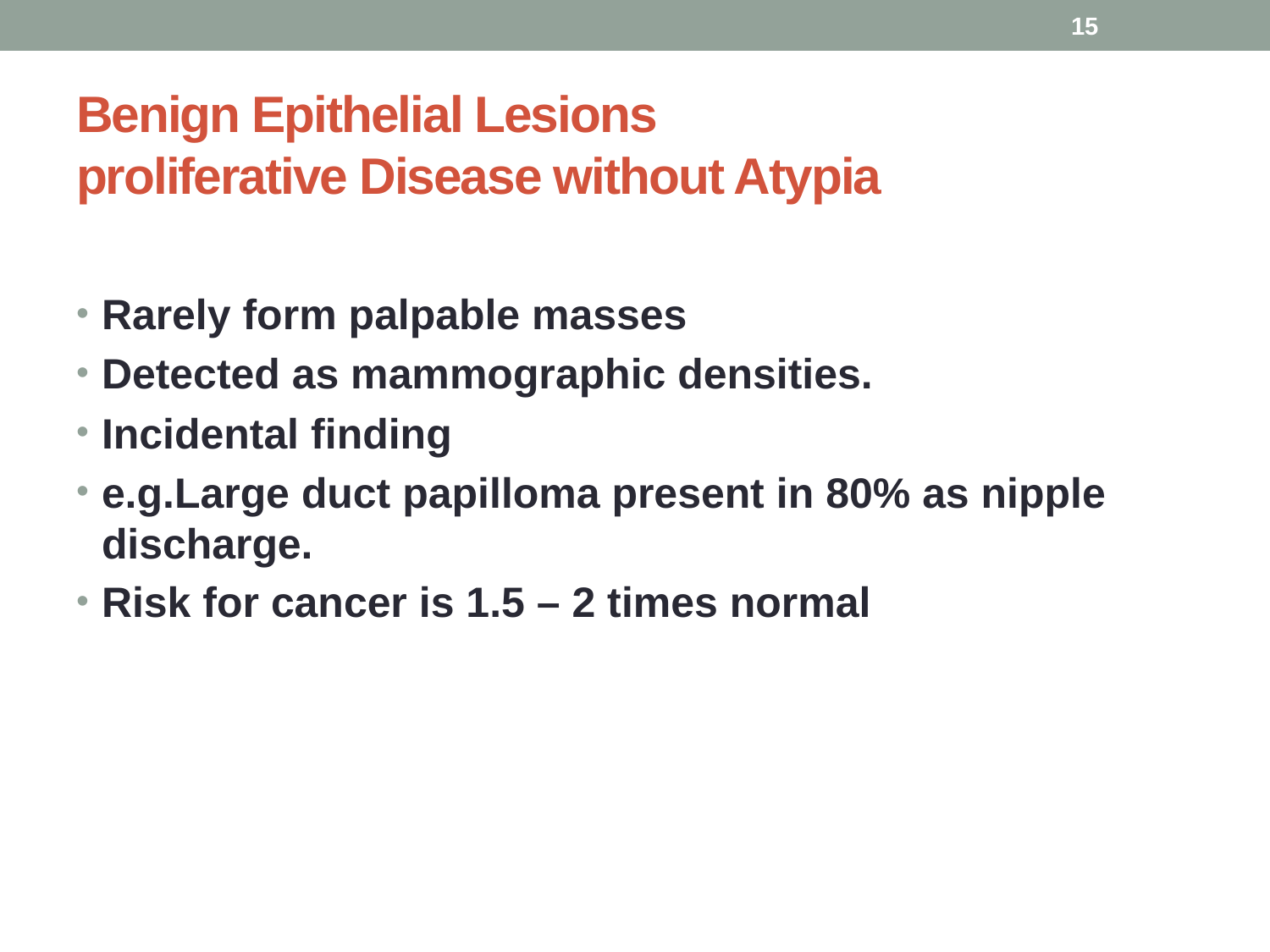

15
# Benign Epithelial Lesions proliferative Disease without Atypia

Rarely form palpable masses
Detected as mammographic densities.
Incidental finding
e.g.Large duct papilloma present in 80% as nipple discharge.
Risk for cancer is 1.5 – 2 times normal